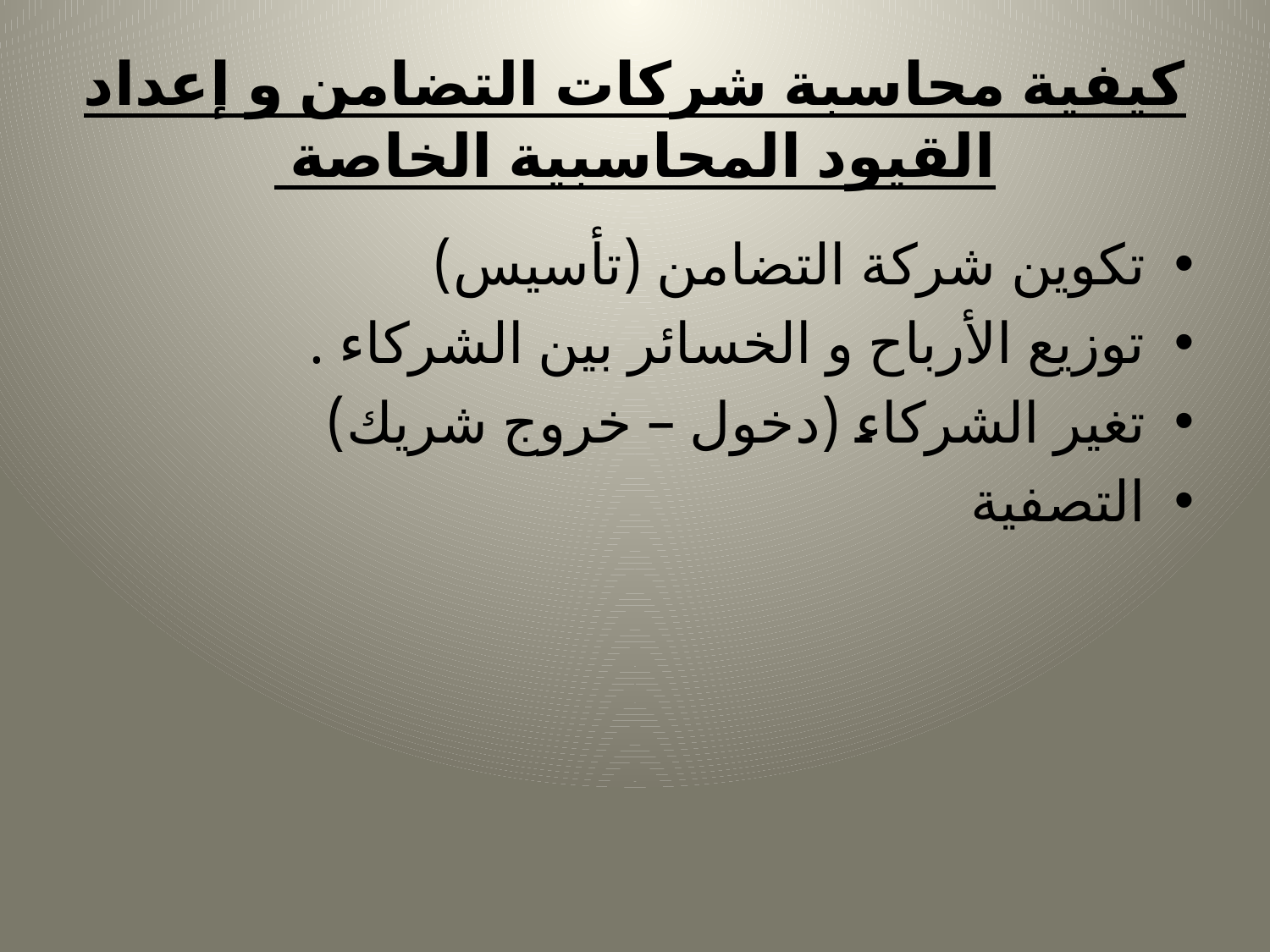

# كيفية محاسبة شركات التضامن و إعداد القيود المحاسبية الخاصة
تكوين شركة التضامن (تأسيس)
توزيع الأرباح و الخسائر بين الشركاء .
تغير الشركاء (دخول – خروج شريك)
التصفية